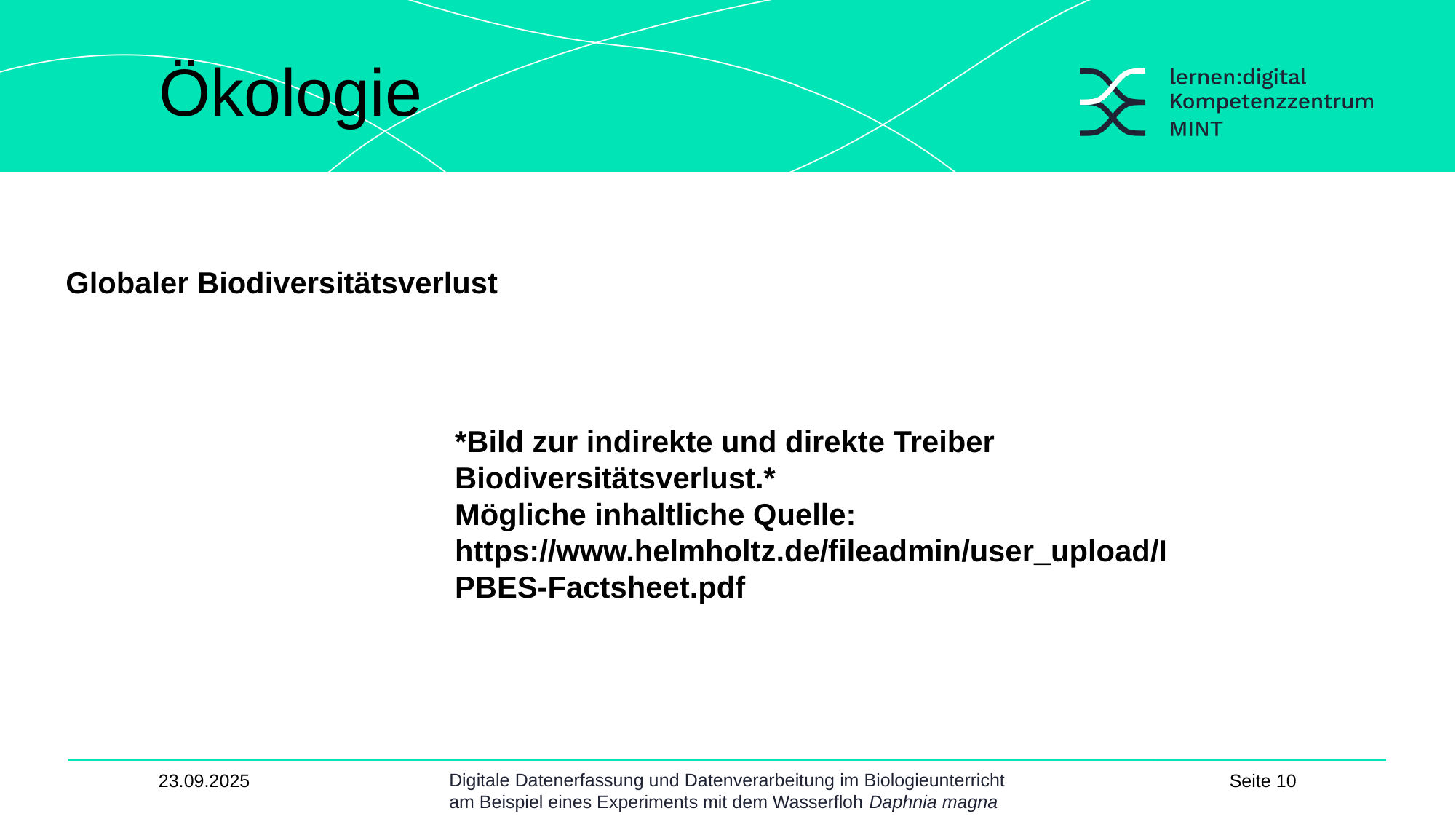

# Ökologie
Globaler Biodiversitätsverlust
*Bild zur indirekte und direkte Treiber Biodiversitätsverlust.*
Mögliche inhaltliche Quelle: https://www.helmholtz.de/fileadmin/user_upload/IPBES-Factsheet.pdf
23.09.2025
Seite 10